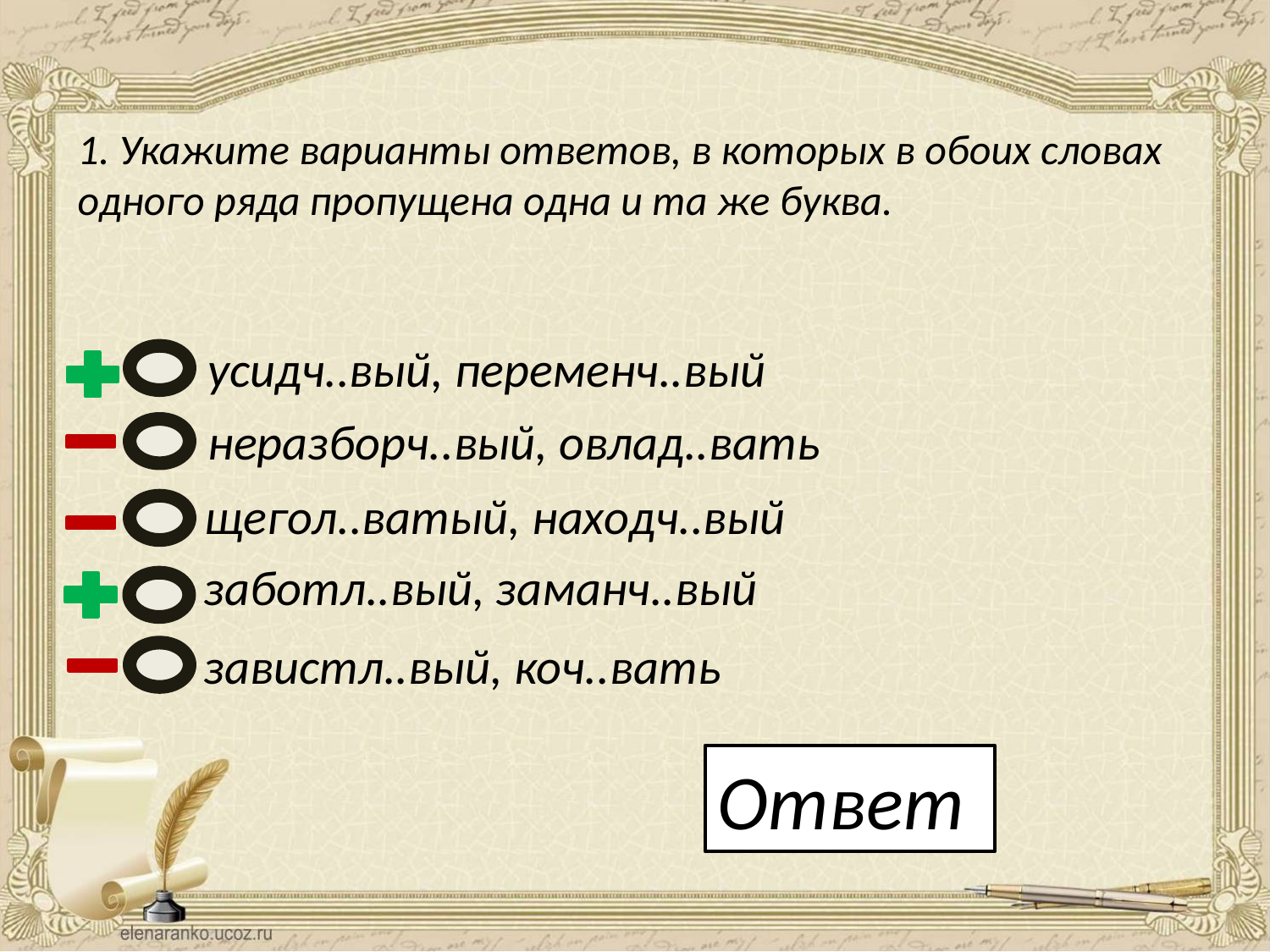

1. Укажите варианты ответов, в которых в обоих словах одного ряда пропущена одна и та же буква.
усидч..вый, переменч..вый

неразборч..вый, овлад..вать

щегол..ватый, находч..вый

заботл..вый, заманч..вый

завистл..вый, коч..вать

Ответ